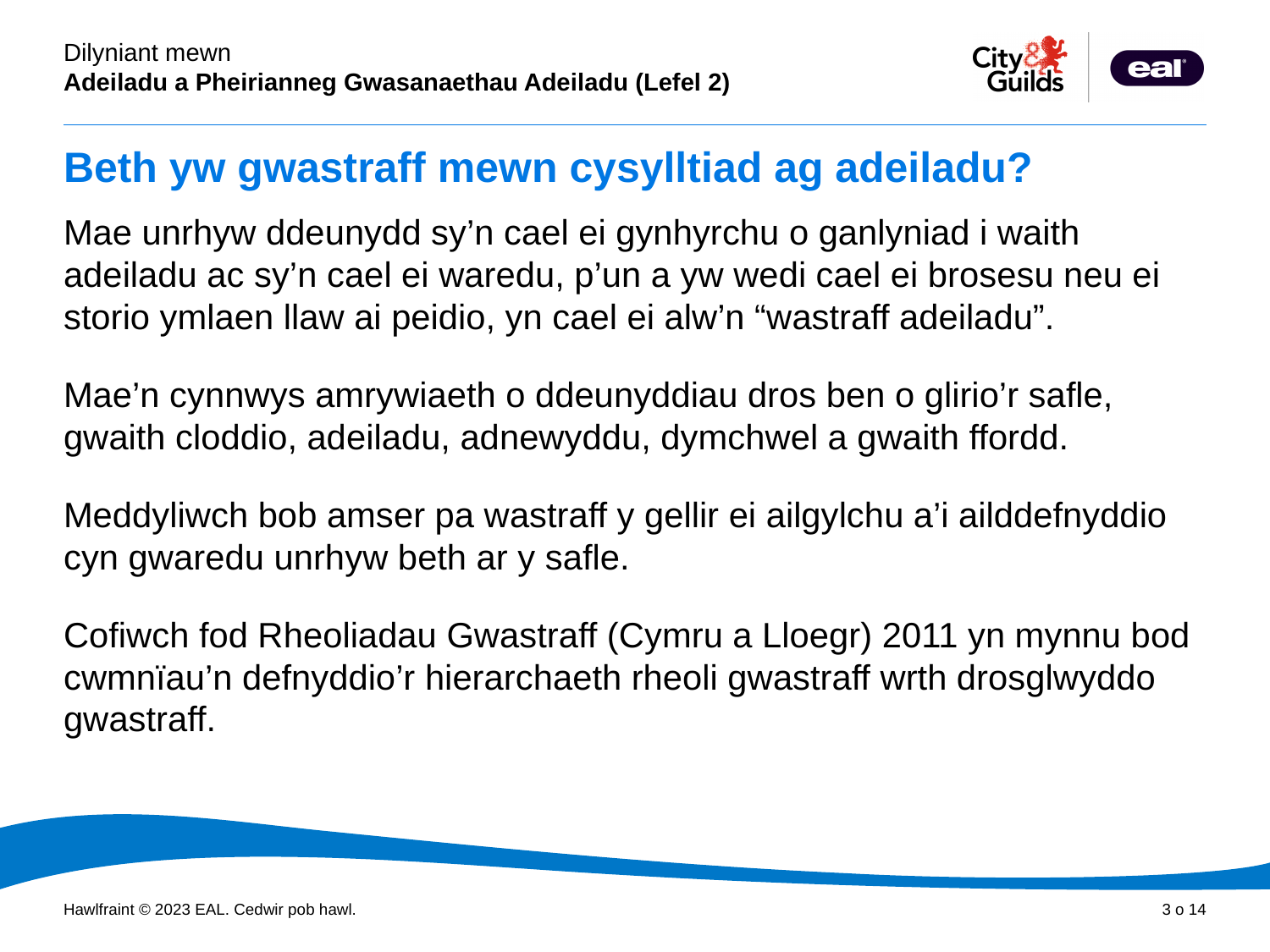

# Beth yw gwastraff mewn cysylltiad ag adeiladu?
Mae unrhyw ddeunydd sy’n cael ei gynhyrchu o ganlyniad i waith adeiladu ac sy’n cael ei waredu, p’un a yw wedi cael ei brosesu neu ei storio ymlaen llaw ai peidio, yn cael ei alw’n “wastraff adeiladu”.
Mae’n cynnwys amrywiaeth o ddeunyddiau dros ben o glirio’r safle, gwaith cloddio, adeiladu, adnewyddu, dymchwel a gwaith ffordd.
Meddyliwch bob amser pa wastraff y gellir ei ailgylchu a’i ailddefnyddio cyn gwaredu unrhyw beth ar y safle.
Cofiwch fod Rheoliadau Gwastraff (Cymru a Lloegr) 2011 yn mynnu bod cwmnïau’n defnyddio’r hierarchaeth rheoli gwastraff wrth drosglwyddo gwastraff.